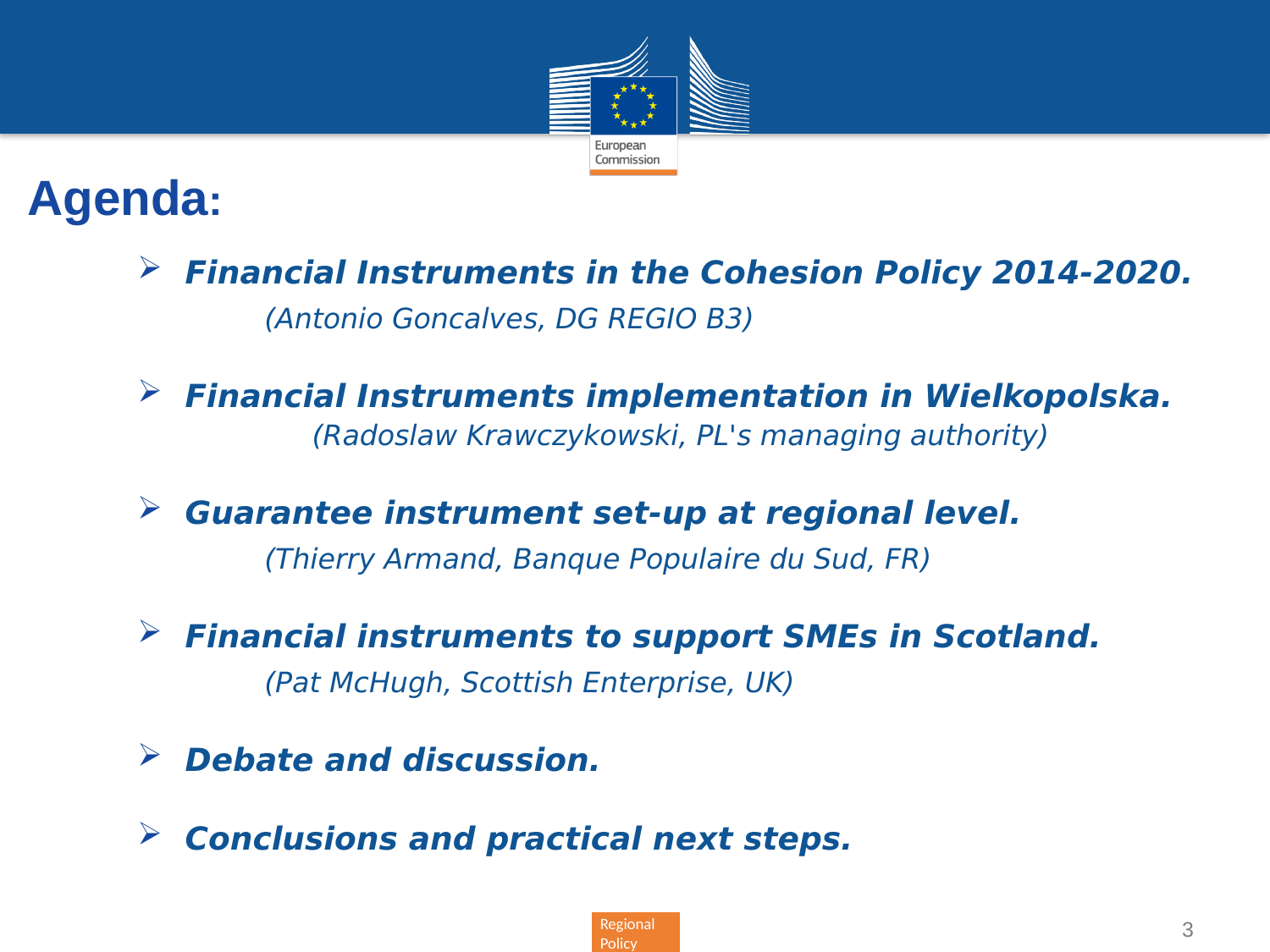

# Agenda:
Financial Instruments in the Cohesion Policy 2014-2020.
	(Antonio Goncalves, DG REGIO B3)

Financial Instruments implementation in Wielkopolska.    	(Radoslaw Krawczykowski, PL's managing authority)

Guarantee instrument set-up at regional level.
	(Thierry Armand, Banque Populaire du Sud, FR)

Financial instruments to support SMEs in Scotland.
	(Pat McHugh, Scottish Enterprise, UK)

Debate and discussion.

Conclusions and practical next steps.

3